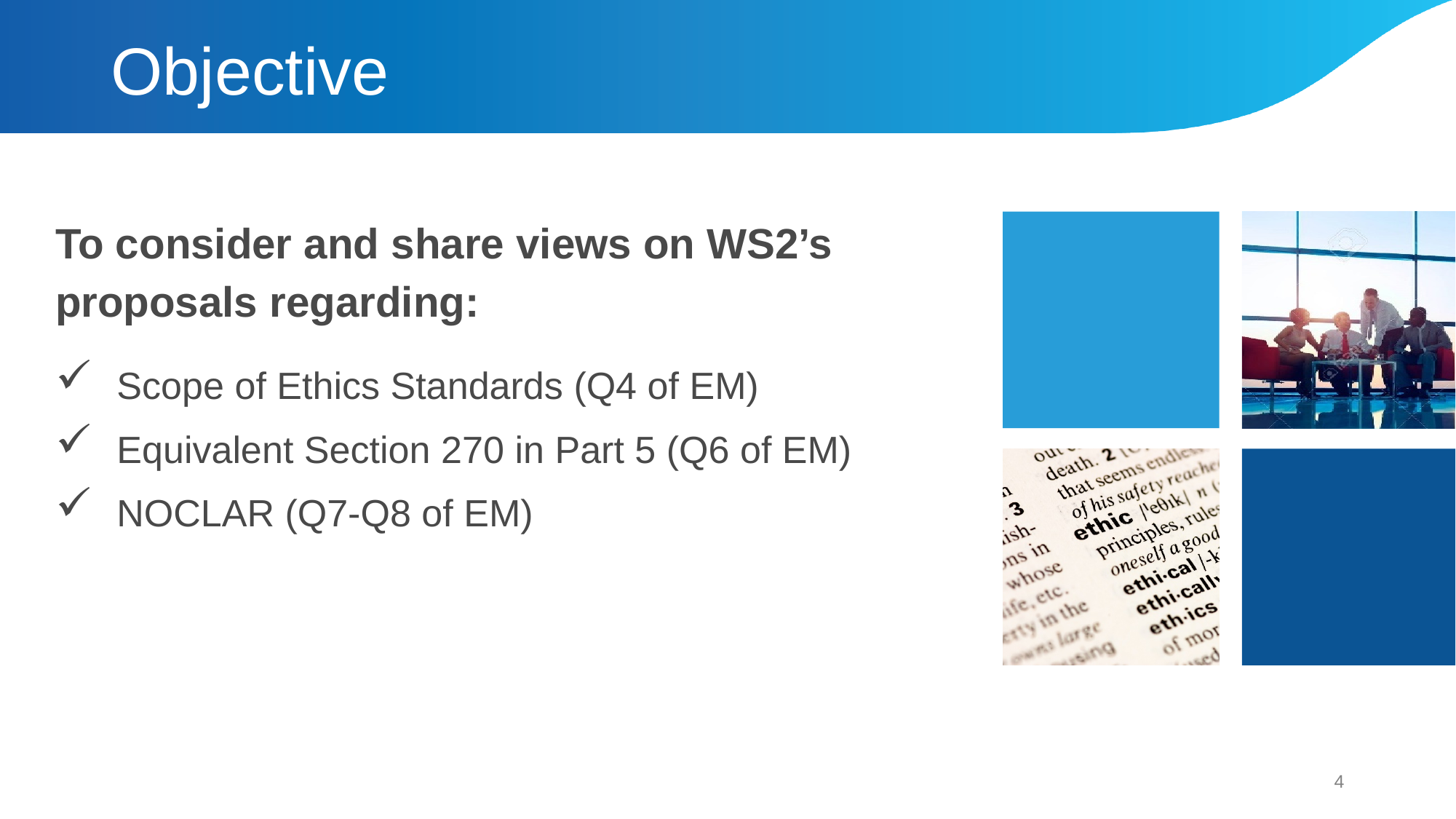

# Objective
To consider and share views on WS2’s proposals regarding:
Scope of Ethics Standards (Q4 of EM)
Equivalent Section 270 in Part 5 (Q6 of EM)
NOCLAR (Q7-Q8 of EM)
4